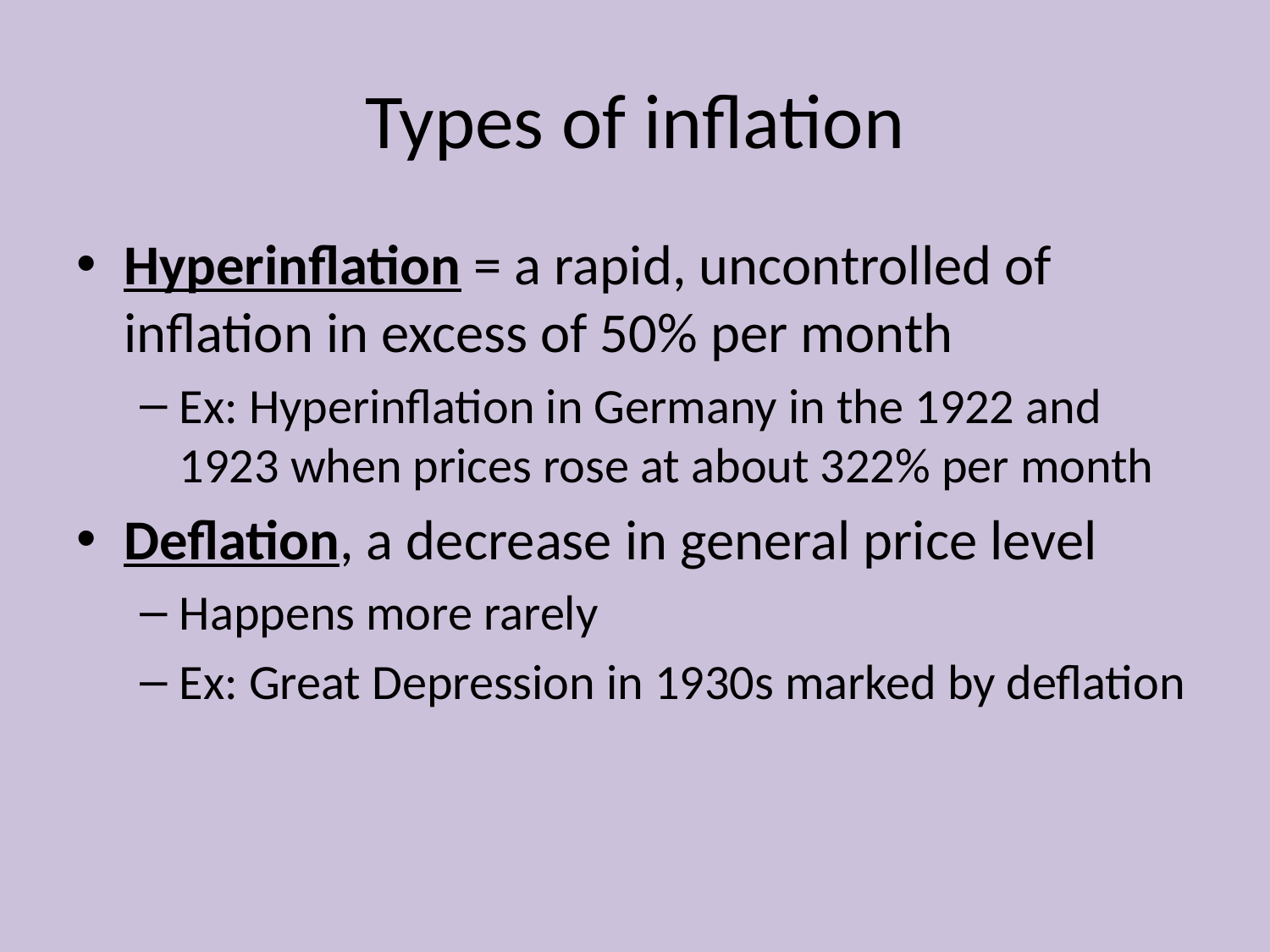

# Types of inflation
Hyperinflation = a rapid, uncontrolled of inflation in excess of 50% per month
Ex: Hyperinflation in Germany in the 1922 and 1923 when prices rose at about 322% per month
Deflation, a decrease in general price level
Happens more rarely
Ex: Great Depression in 1930s marked by deflation